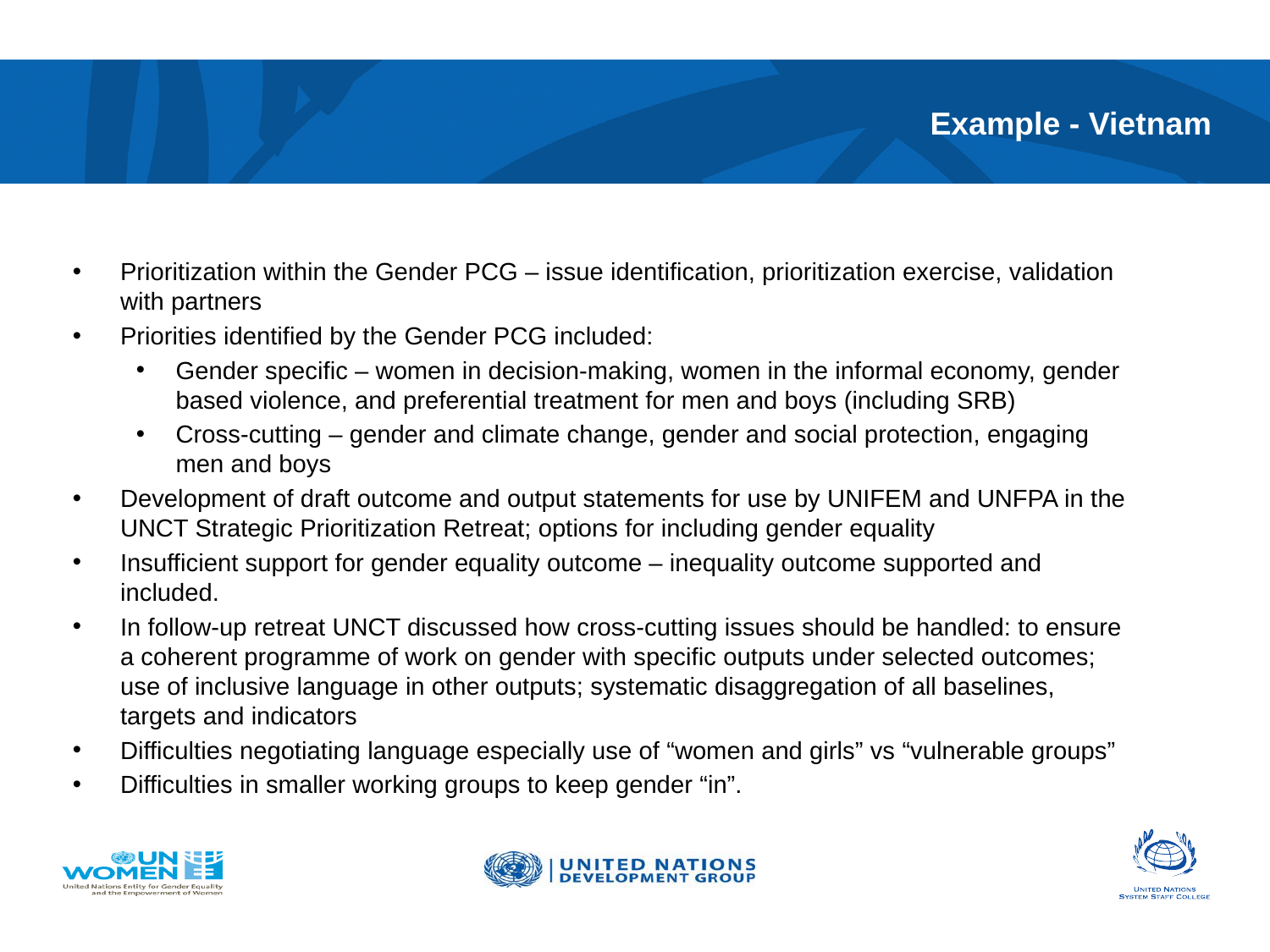

# Example - Vietnam
Prioritization within the Gender PCG – issue identification, prioritization exercise, validation with partners
Priorities identified by the Gender PCG included:
Gender specific – women in decision-making, women in the informal economy, gender based violence, and preferential treatment for men and boys (including SRB)
Cross-cutting – gender and climate change, gender and social protection, engaging men and boys
Development of draft outcome and output statements for use by UNIFEM and UNFPA in the UNCT Strategic Prioritization Retreat; options for including gender equality
Insufficient support for gender equality outcome – inequality outcome supported and included.
In follow-up retreat UNCT discussed how cross-cutting issues should be handled: to ensure a coherent programme of work on gender with specific outputs under selected outcomes; use of inclusive language in other outputs; systematic disaggregation of all baselines, targets and indicators
Difficulties negotiating language especially use of “women and girls” vs “vulnerable groups”
Difficulties in smaller working groups to keep gender “in”.